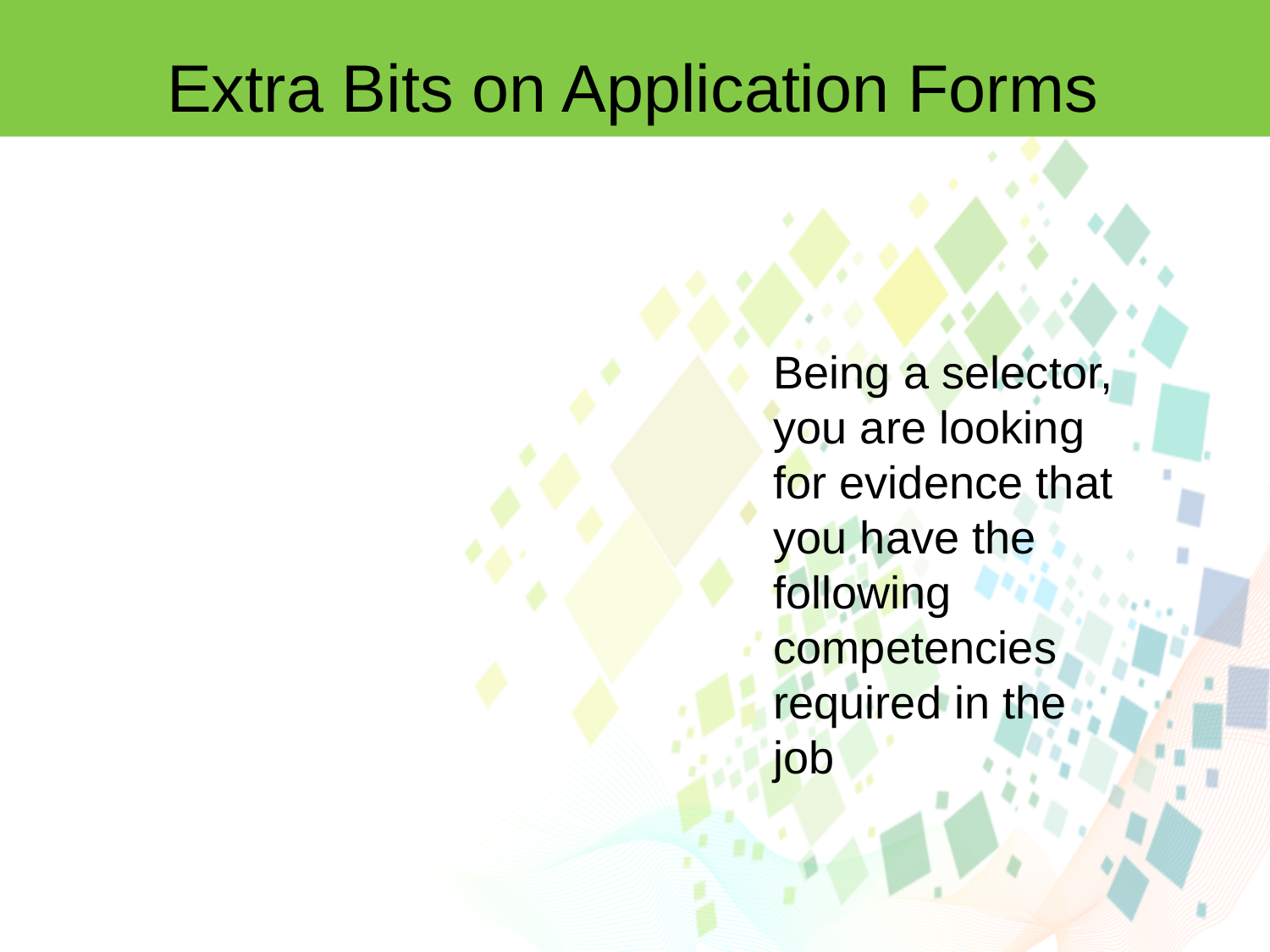

Extra Bits on Application Forms
Being a selector, you are looking for evidence that you have the following competencies required in the job